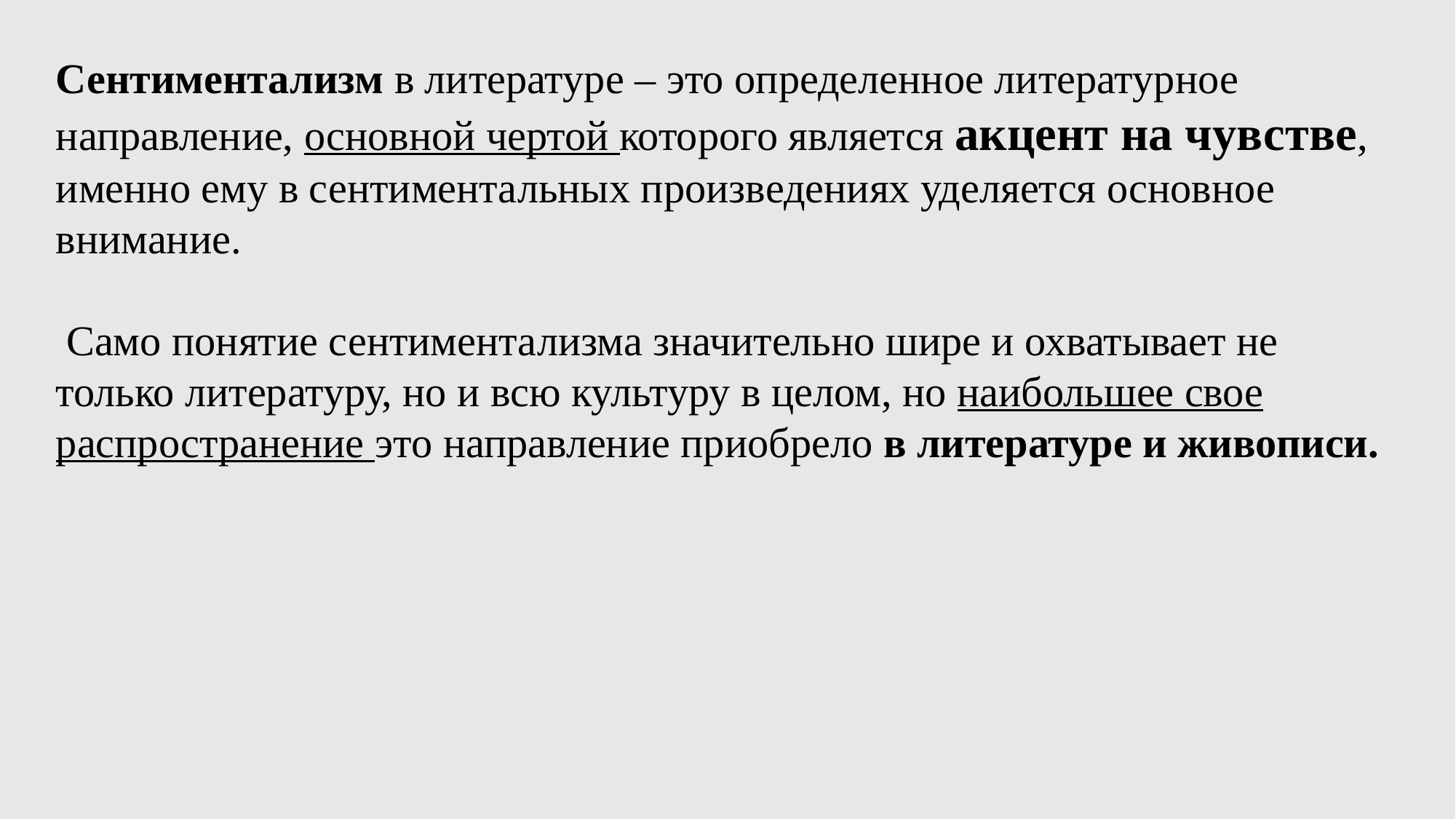

Сентиментализм в литературе – это определенное литературное направление, основной чертой которого является акцент на чувстве, именно ему в сентиментальных произведениях уделяется основное внимание.

 Само понятие сентиментализма значительно шире и охватывает не только литературу, но и всю культуру в целом, но наибольшее свое распространение это направление приобрело в литературе и живописи.